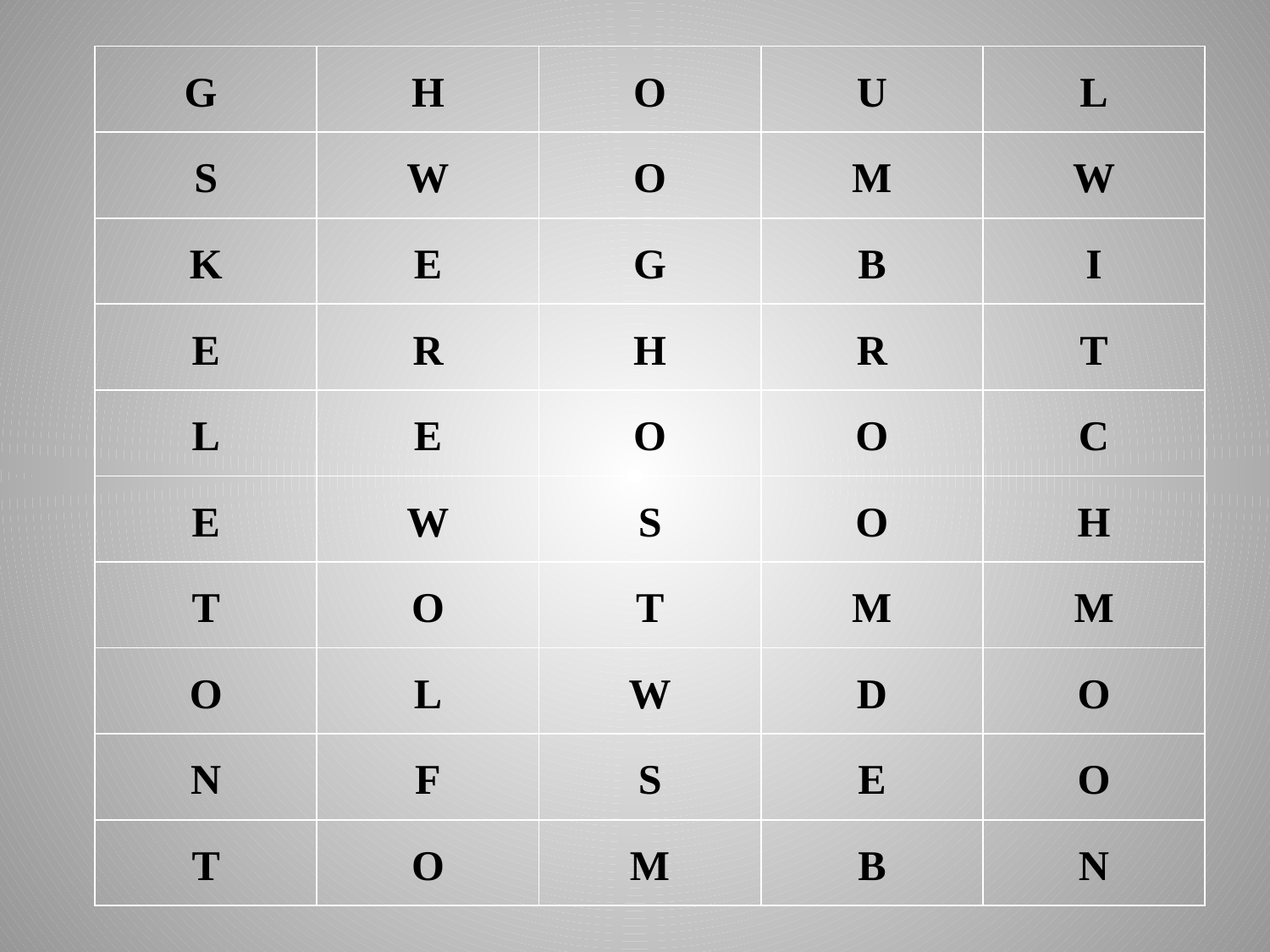

| G | H | O | U | L |
| --- | --- | --- | --- | --- |
| S | W | O | M | W |
| K | E | G | B | I |
| E | R | H | R | T |
| L | E | O | O | C |
| E | W | S | O | H |
| T | O | T | M | M |
| O | L | W | D | O |
| N | F | S | E | O |
| T | O | M | B | N |